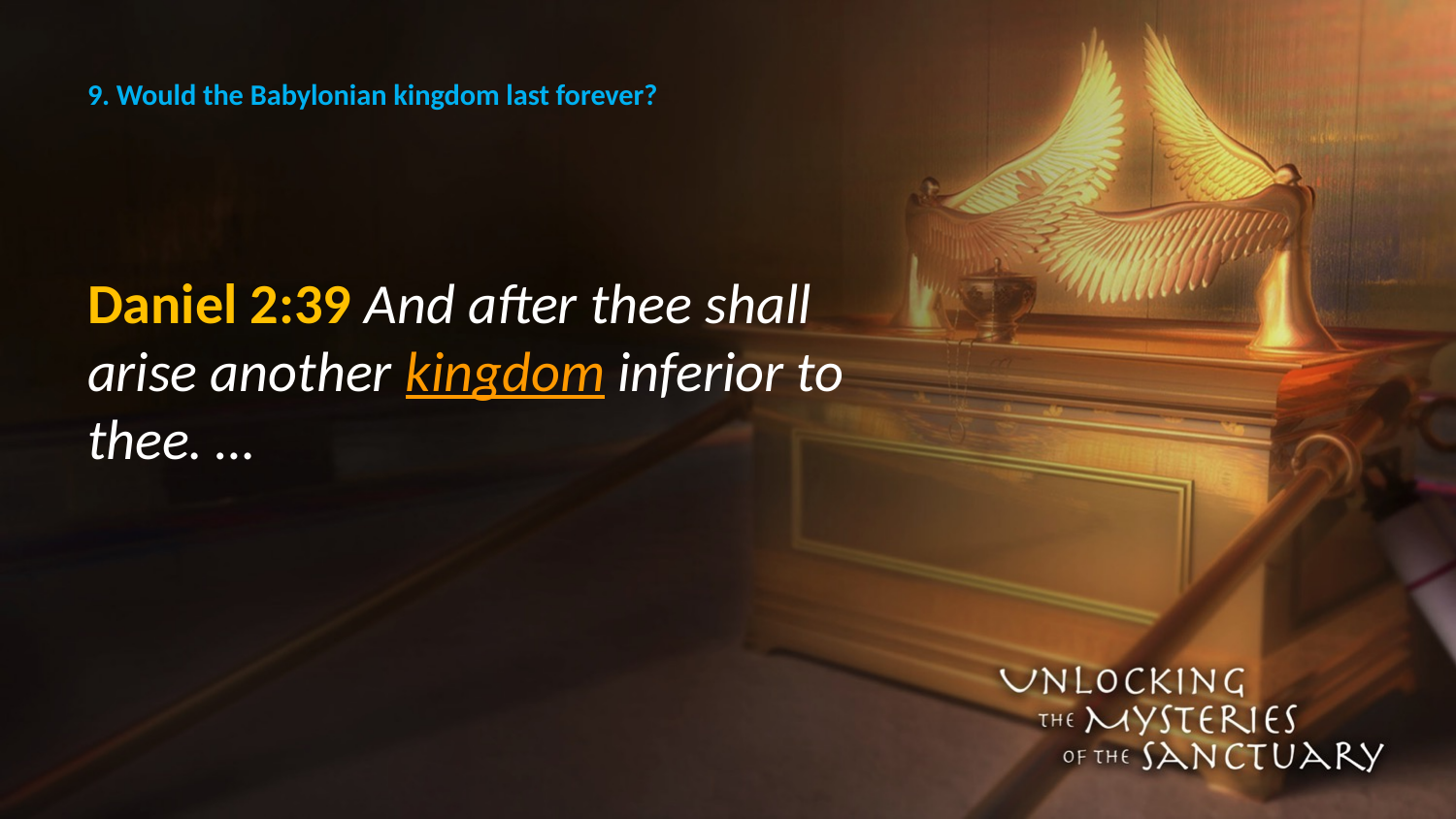

# 9. Would the Babylonian kingdom last forever?

Daniel 2:39 And after thee shall arise another kingdom inferior to thee. …